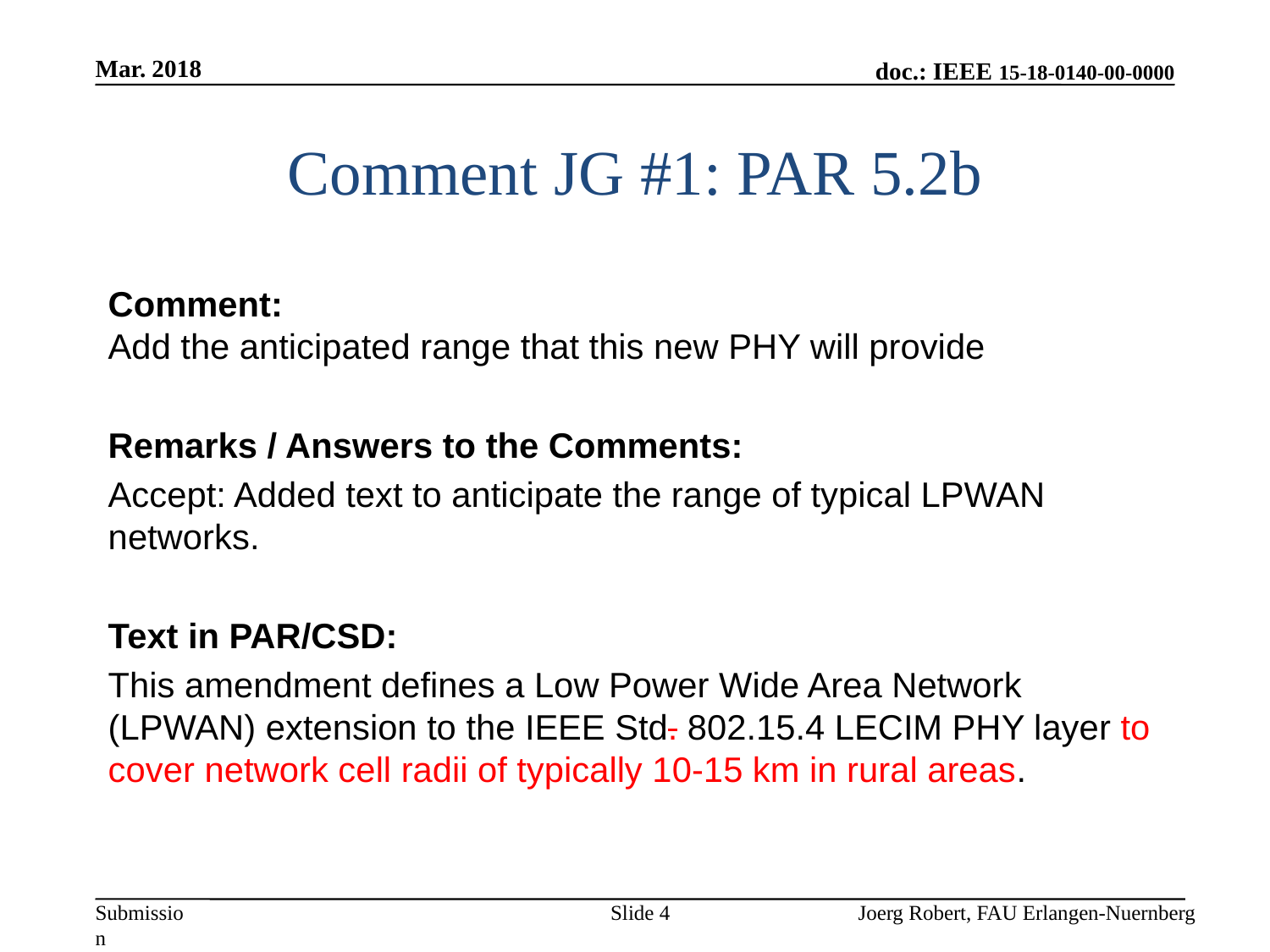

Mar. 2018
# Comment JG #1: PAR 5.2b
Comment:
Add the anticipated range that this new PHY will provide

Remarks / Answers to the Comments:
Accept: Added text to anticipate the range of typical LPWAN networks.

Text in PAR/CSD:
This amendment defines a Low Power Wide Area Network (LPWAN) extension to the IEEE Std. 802.15.4 LECIM PHY layer to cover network cell radii of typically 10-15 km in rural areas.

Slide 4
Joerg Robert, FAU Erlangen-Nuernberg